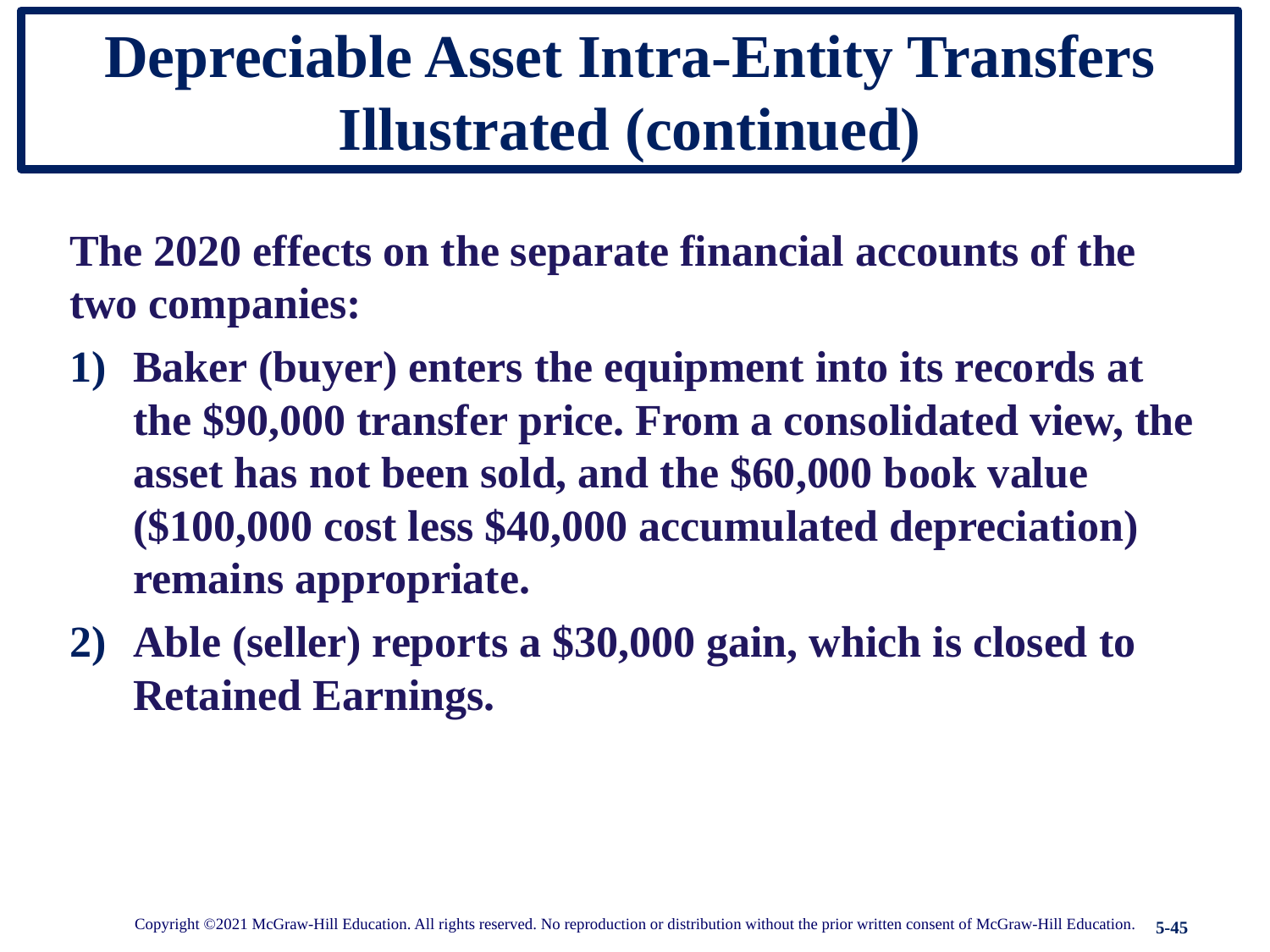

# Depreciable Asset Intra-Entity Transfers Illustrated (continued)
The 2020 effects on the separate financial accounts of the two companies:
Baker (buyer) enters the equipment into its records at the $90,000 transfer price. From a consolidated view, the asset has not been sold, and the $60,000 book value ($100,000 cost less $40,000 accumulated depreciation) remains appropriate.
Able (seller) reports a $30,000 gain, which is closed to Retained Earnings.
Copyright ©2021 McGraw-Hill Education. All rights reserved. No reproduction or distribution without the prior written consent of McGraw-Hill Education.
5-45